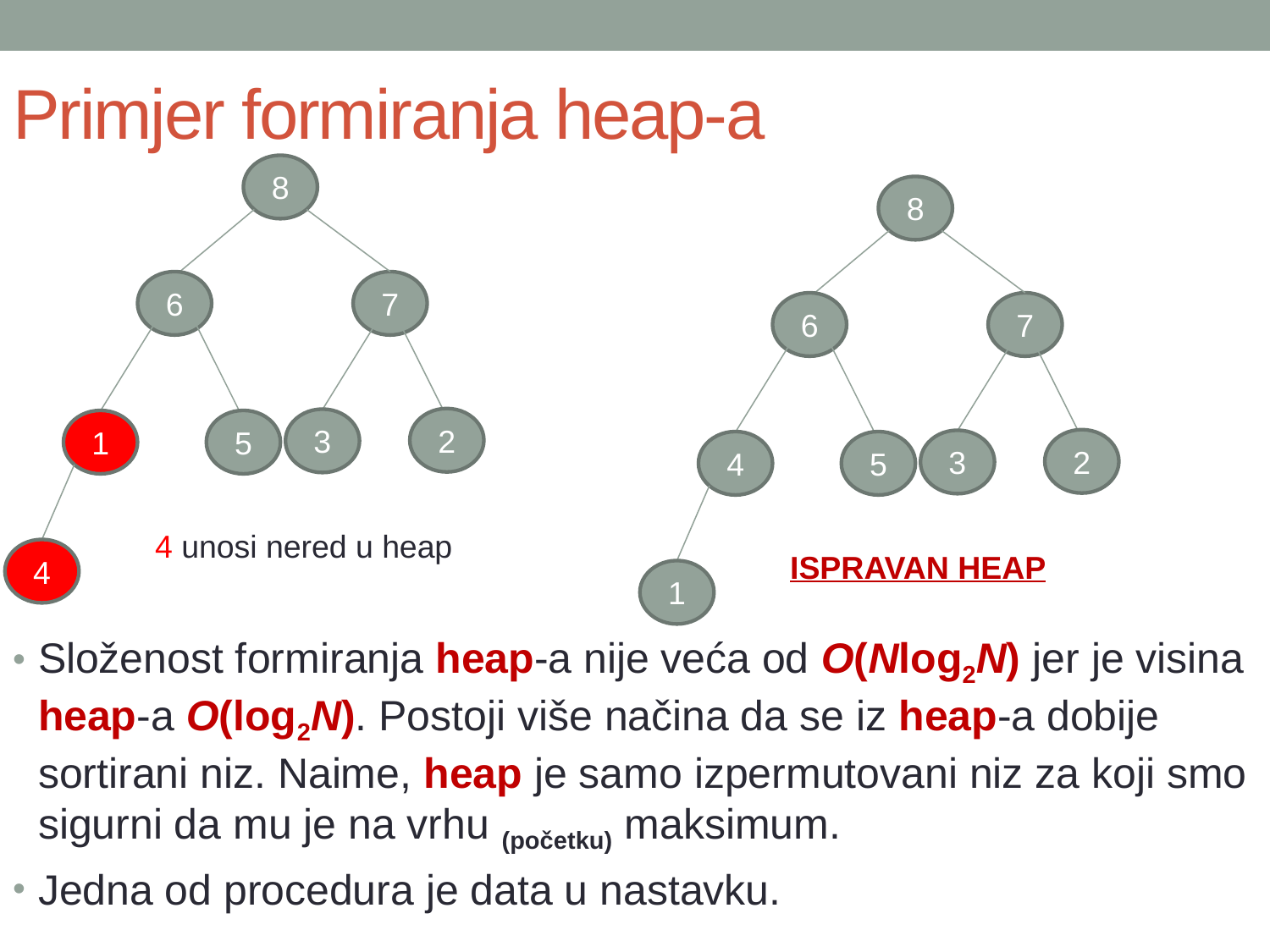

# Primjer formiranja heap-a
8
8
6
7
6
7
2
3
1
5
2
3
4
5
4 unosi nered u heap
4
ISPRAVAN HEAP
1
Složenost formiranja heap-a nije veća od O(Nlog2N) jer je visina heap-a O(log2N). Postoji više načina da se iz heap-a dobije sortirani niz. Naime, heap je samo izpermutovani niz za koji smo sigurni da mu je na vrhu (početku) maksimum.
Jedna od procedura je data u nastavku.